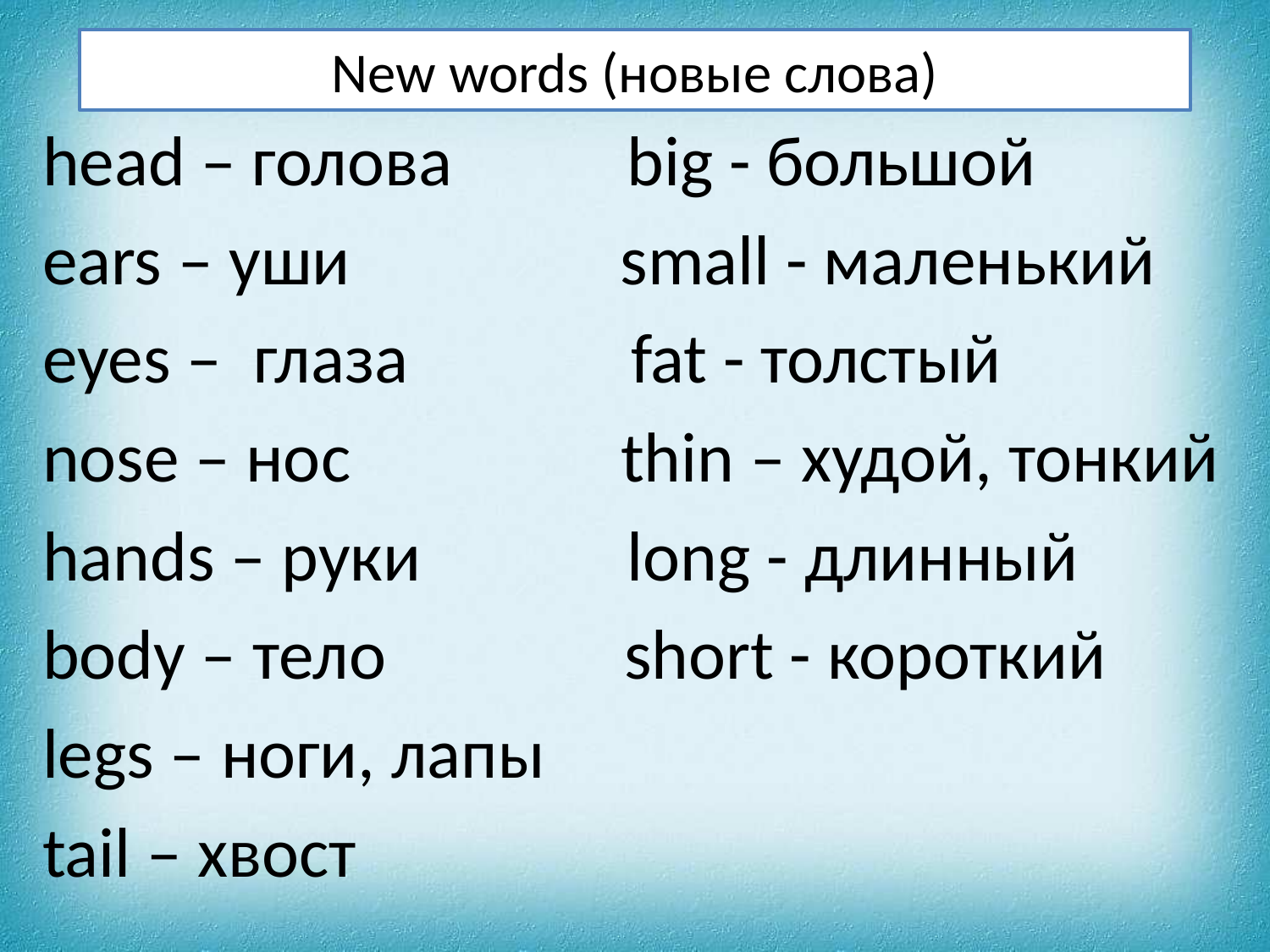

New words (новые слова)
head – голова           big - большой
ears – уши                 small - маленький
eyes –  глаза              fat - толстый
nose – нос                 thin – худой, тонкий
hands – руки             long - длинный
body – тело               short - короткий
legs – ноги, лапы
tail – хвост